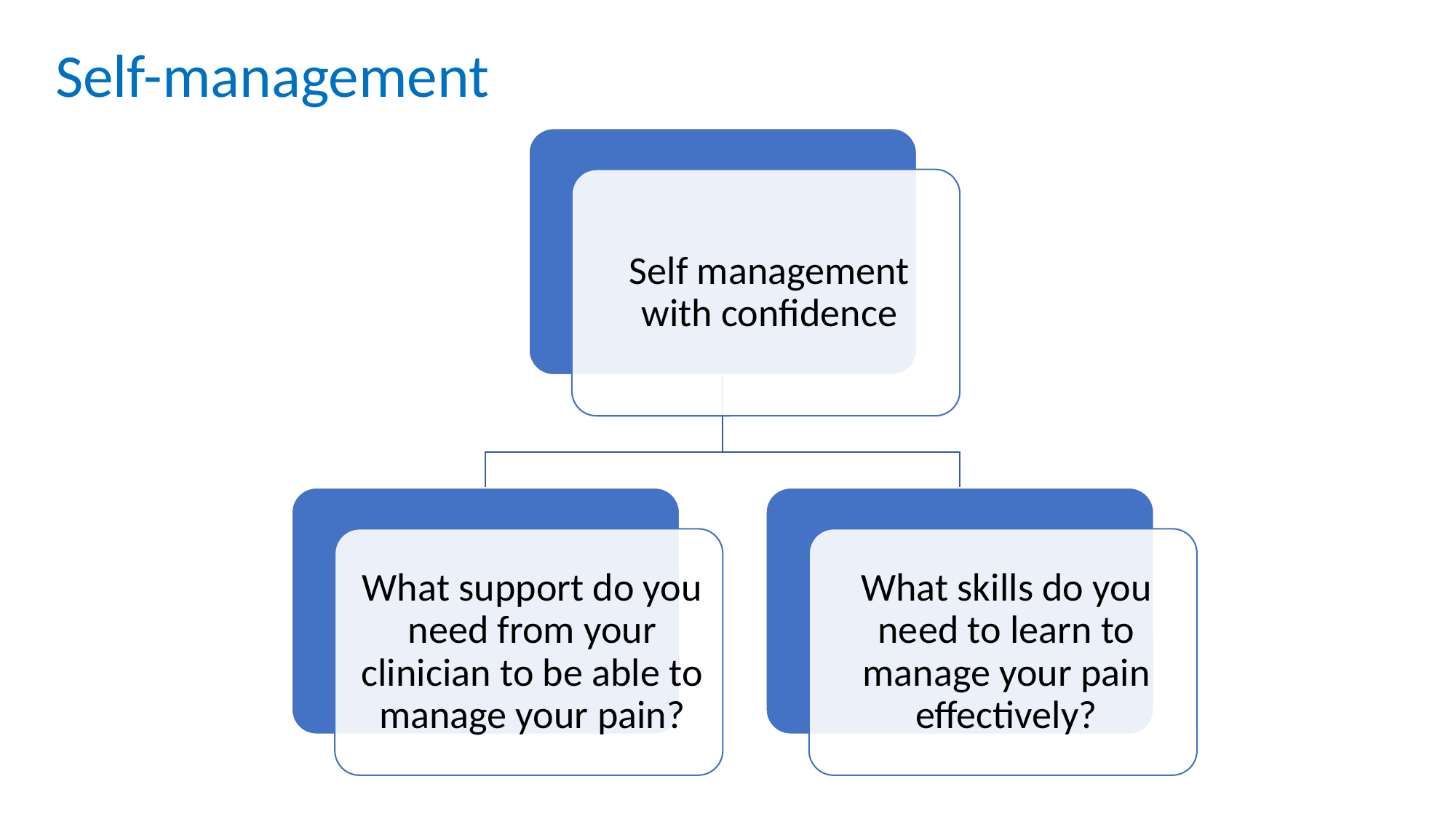

# Self-management
Self management with confidence
What support do you need from your clinician to be able to manage your pain?
What skills do you need to learn to manage your pain effectively?